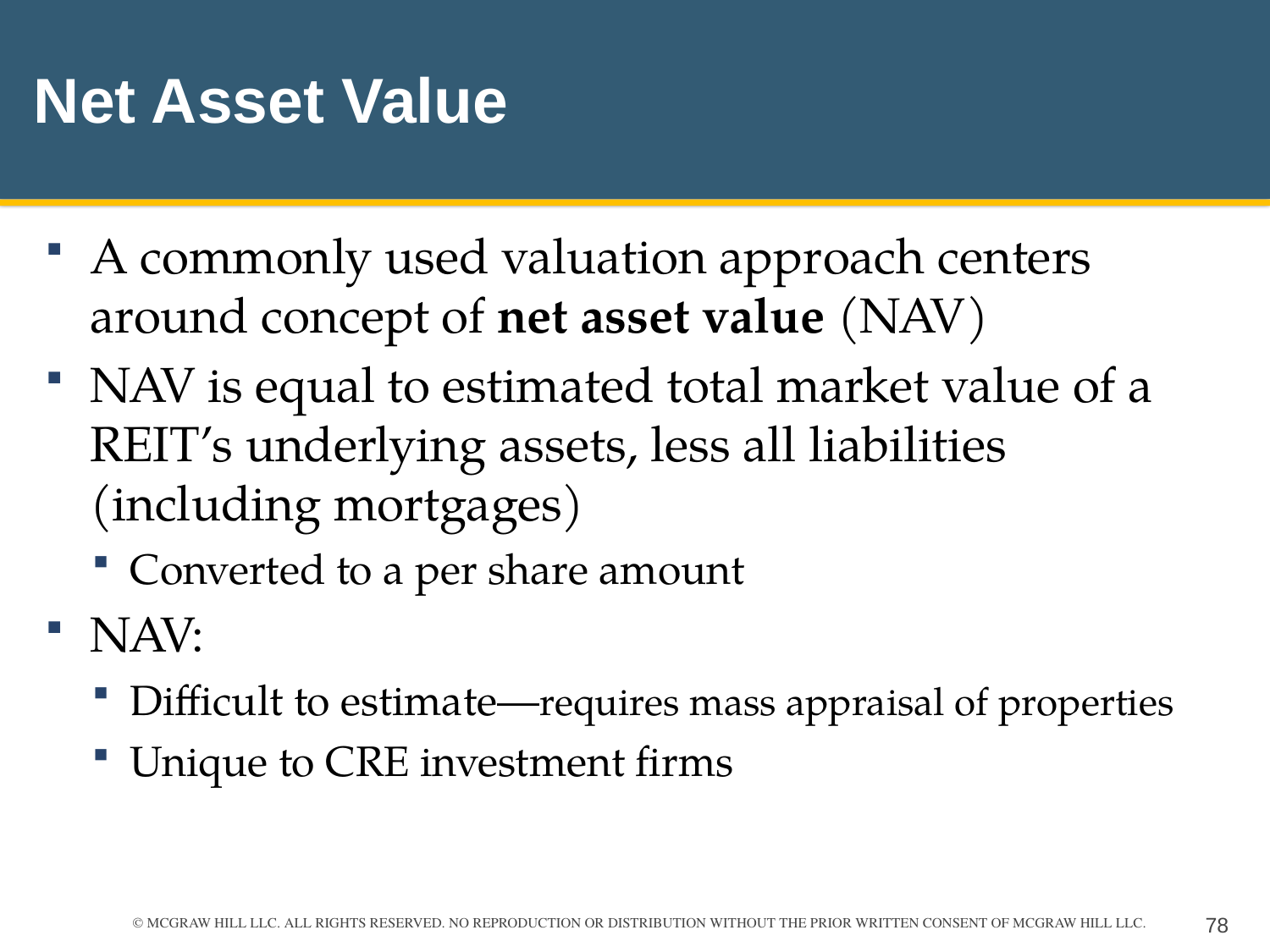

# Net Asset Value
A commonly used valuation approach centers around concept of net asset value (NAV)
NAV is equal to estimated total market value of a REIT’s underlying assets, less all liabilities (including mortgages)
Converted to a per share amount
NAV:
Difficult to estimate—requires mass appraisal of properties
Unique to CRE investment firms
© MCGRAW HILL LLC. ALL RIGHTS RESERVED. NO REPRODUCTION OR DISTRIBUTION WITHOUT THE PRIOR WRITTEN CONSENT OF MCGRAW HILL LLC.
78